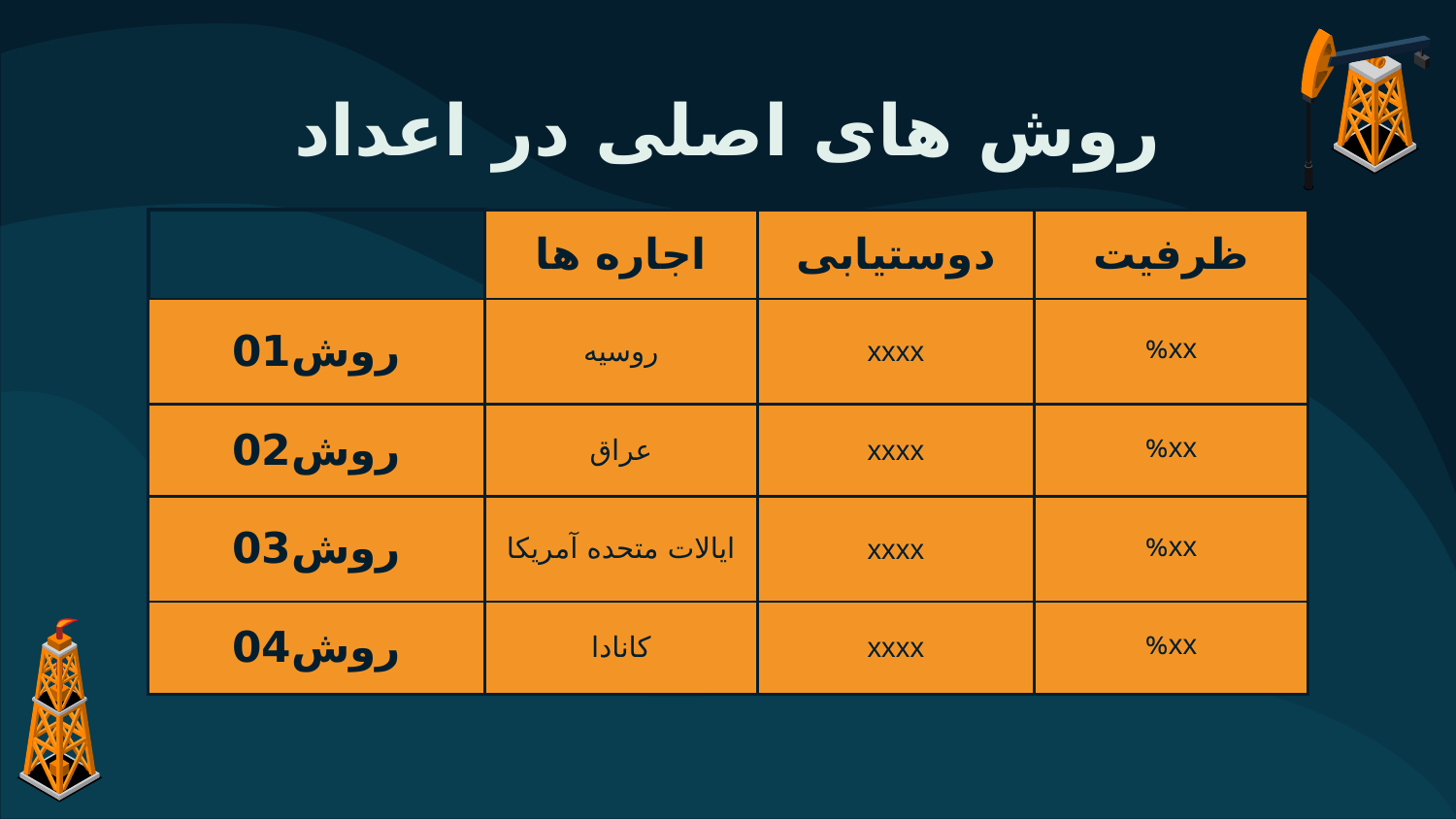

# روش های اصلی در اعداد
|  | اجاره ها | دوستیابی | ظرفیت |
| --- | --- | --- | --- |
| روش01 | روسیه | xxxx | xx% |
| روش02 | عراق | xxxx | xx% |
| روش03 | ایالات متحده آمریکا | xxxx | xx% |
| روش04 | کانادا | xxxx | xx% |